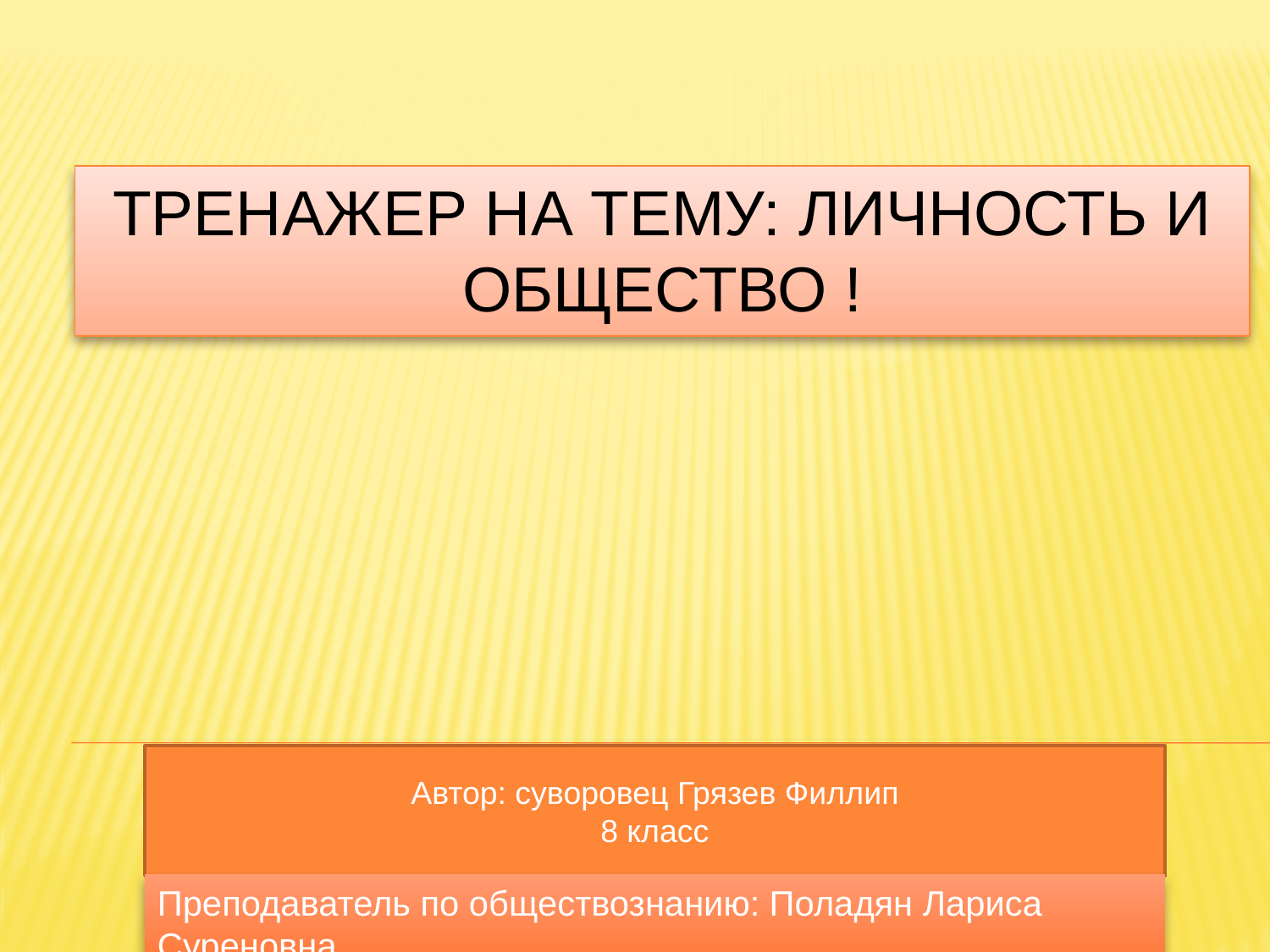

# Тренажер на тему: Личность И общество !
Автор: суворовец Грязев Филлип
8 класс
Преподаватель по обществознанию: Поладян Лариса Суреновна